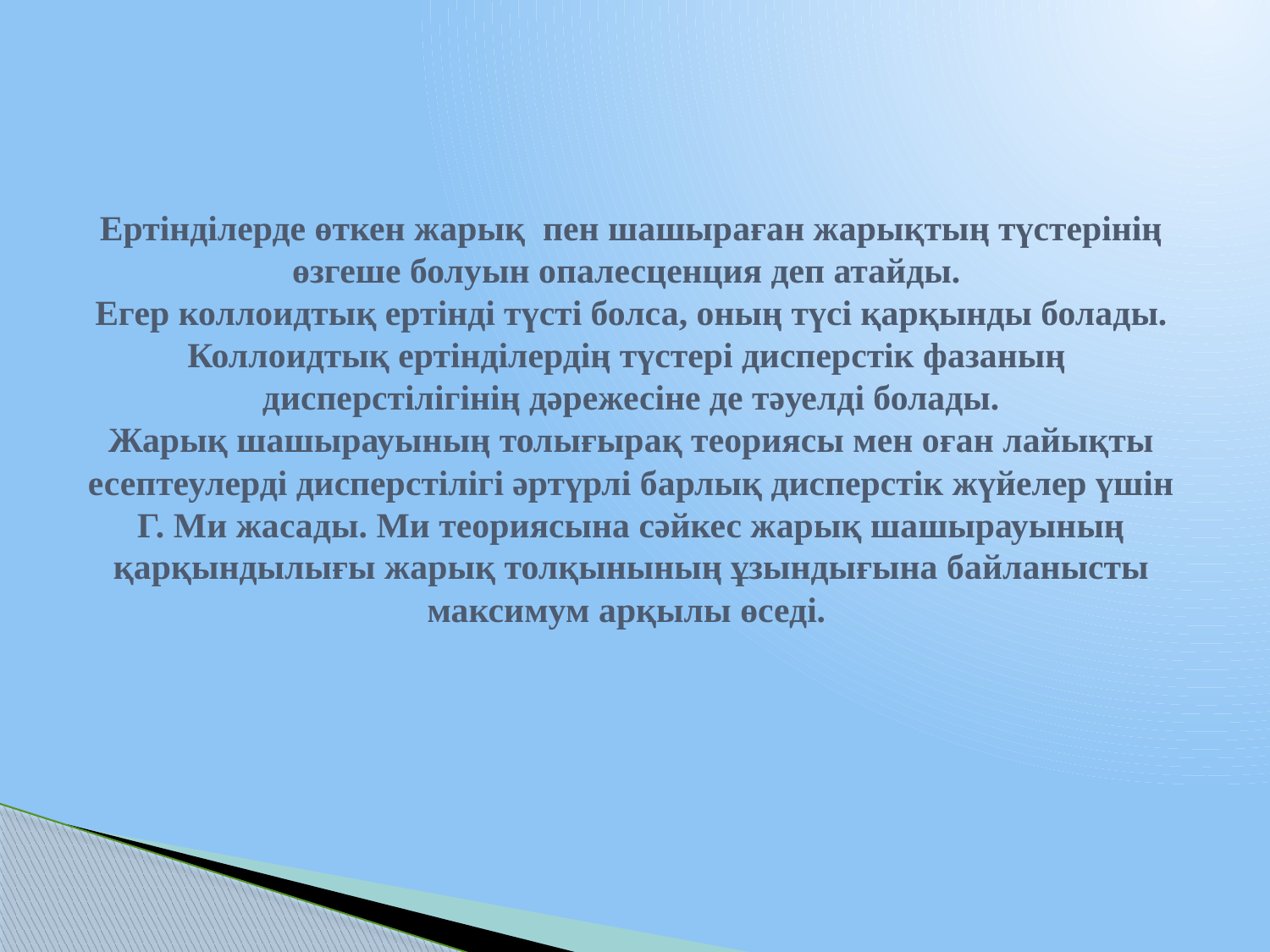

# Ертінділерде өткен жарық  пен шашыраған жарықтың түстерінің өзгеше болуын опалесценция деп атайды. Егер коллоидтық ертінді түсті болса, оның түсі қарқынды болады. Коллоидтық ертінділердің түстері дисперстік фазаның  дисперстілігінің дәрежесіне де тәуелді болады. Жарық шашырауының толығырақ теориясы мен оған лайықты есептеулерді дисперстілігі әртүрлі барлық дисперстік жүйелер үшін Г. Ми жасады. Ми теориясына сәйкес жарық шашырауының қарқындылығы жарық толқынының ұзындығына байланысты максимум арқылы өседі.